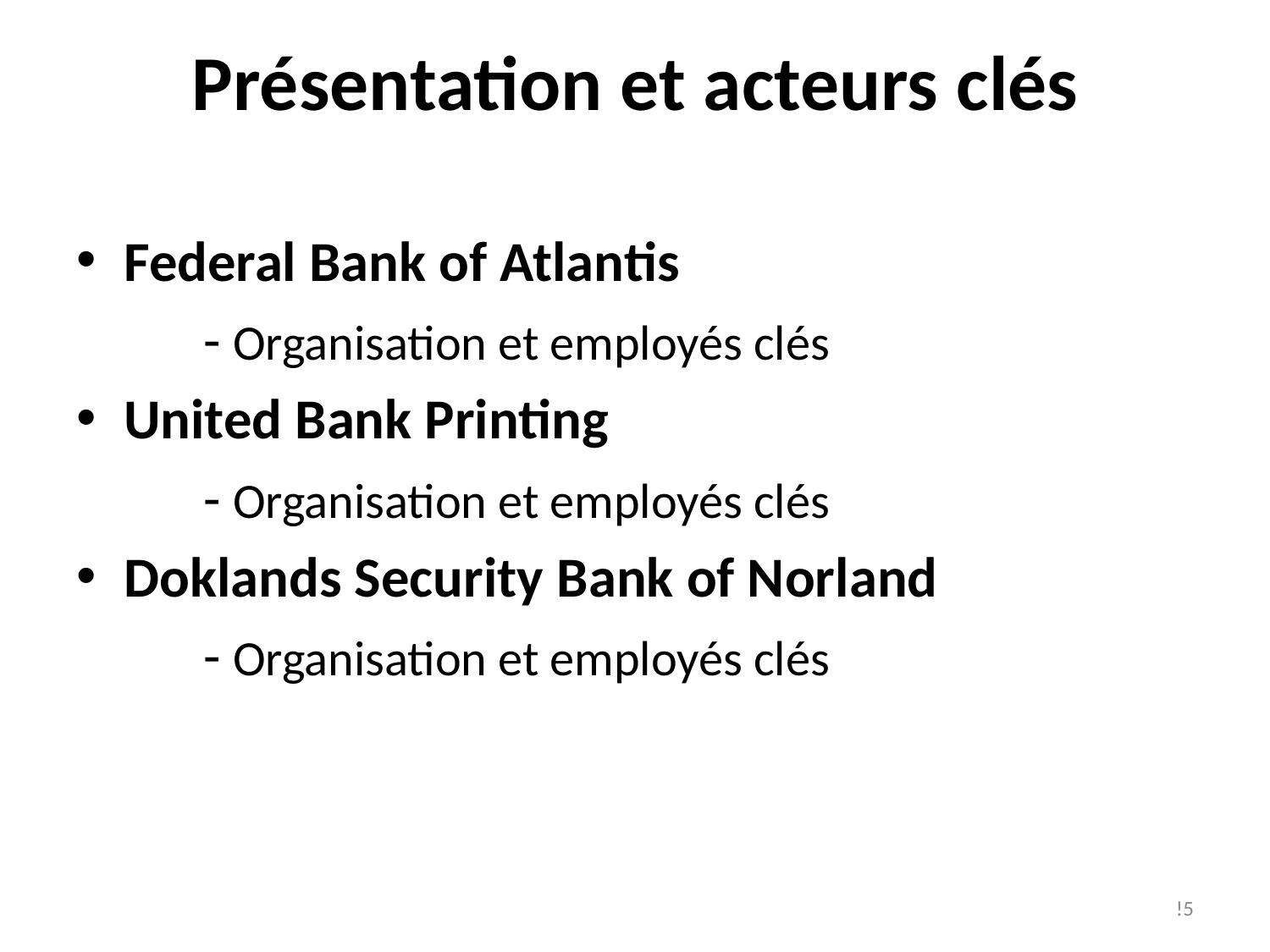

# Présentation et acteurs clés

Federal Bank of Atlantis
	- Organisation et employés clés
United Bank Printing
	- Organisation et employés clés
Doklands Security Bank of Norland
	- Organisation et employés clés
!5